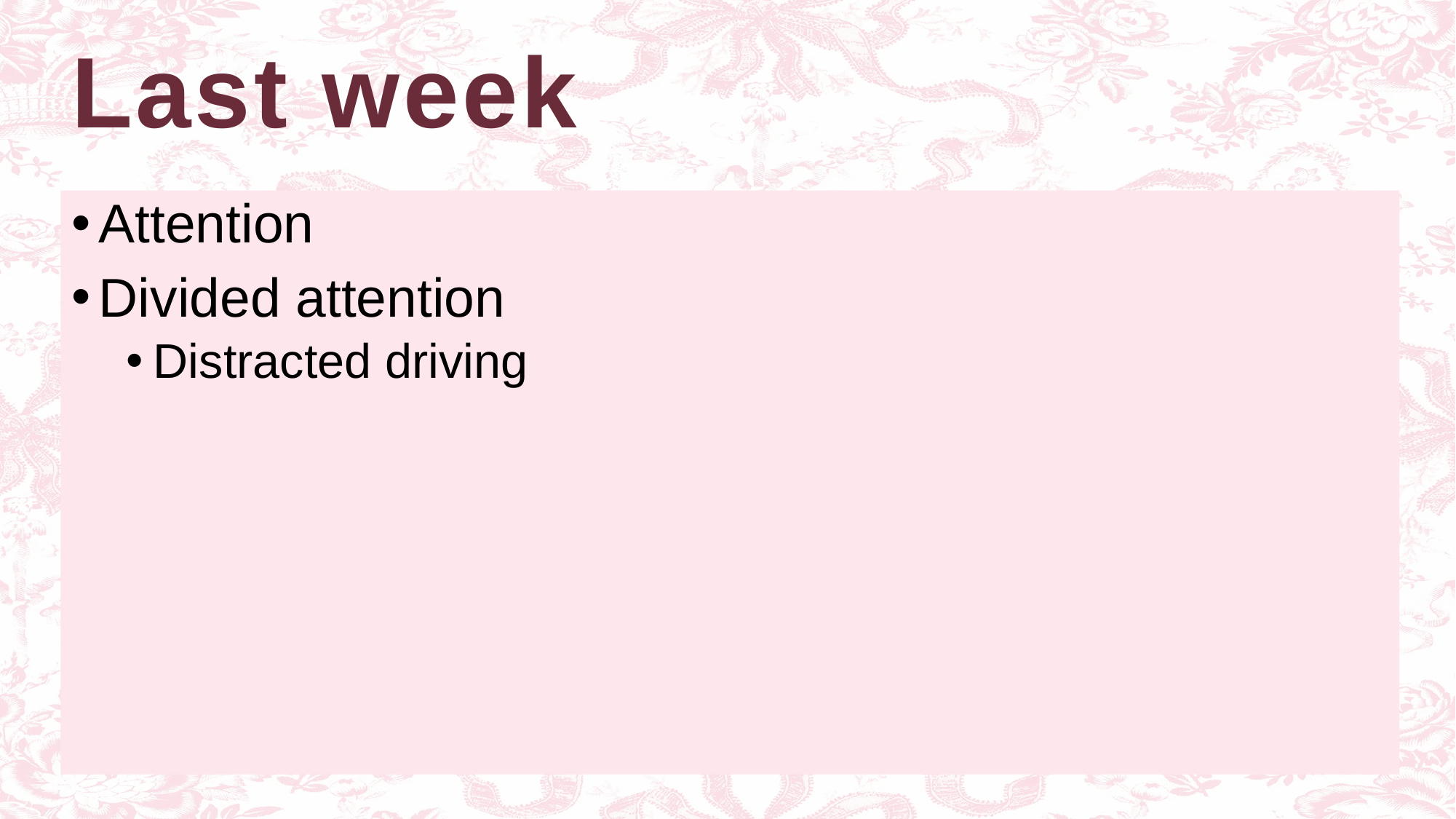

# Last week
Attention
Divided attention
Distracted driving